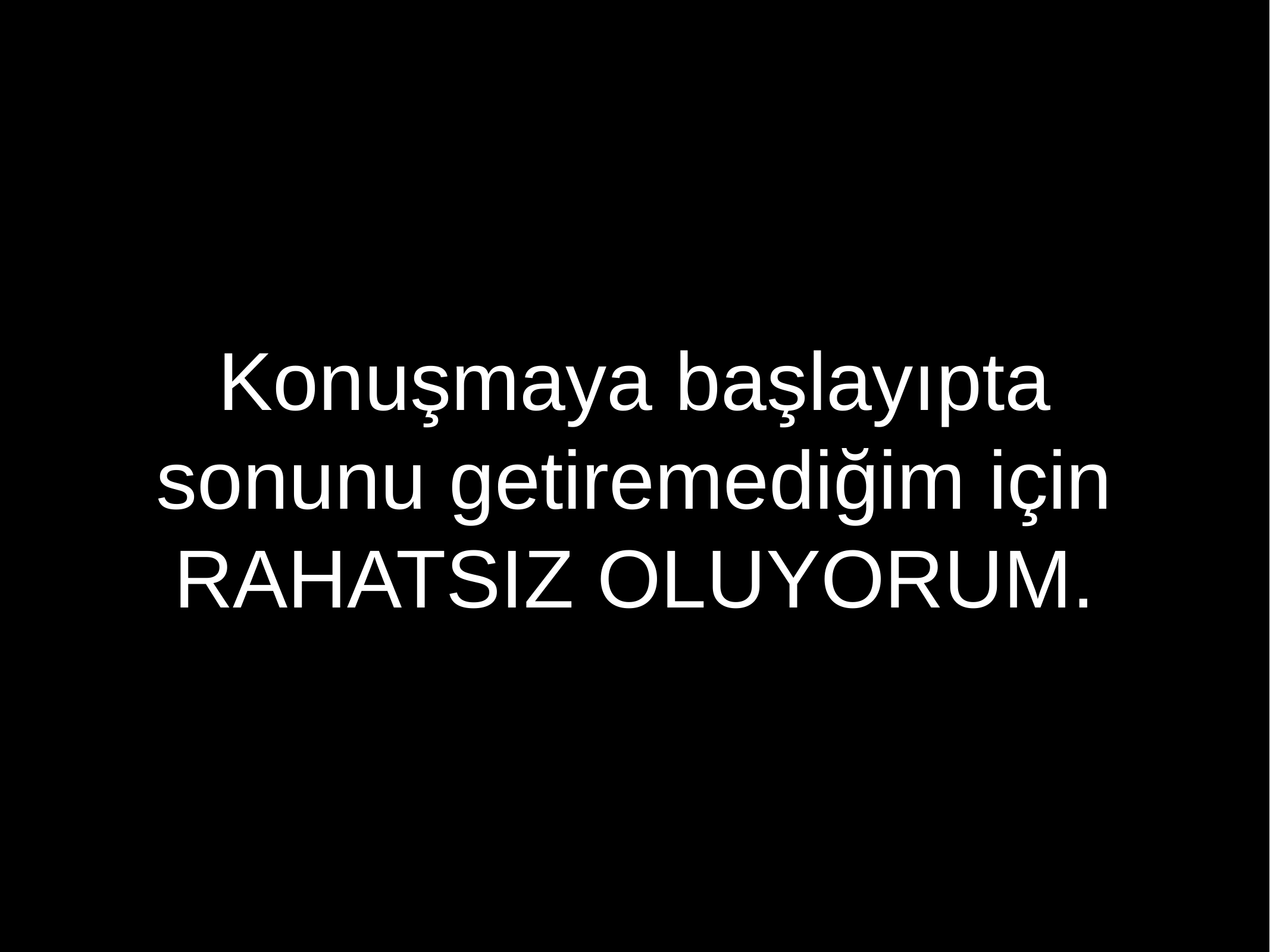

# Konuşmaya başlayıpta sonunu getiremediğim için RAHATSIZ OLUYORUM.